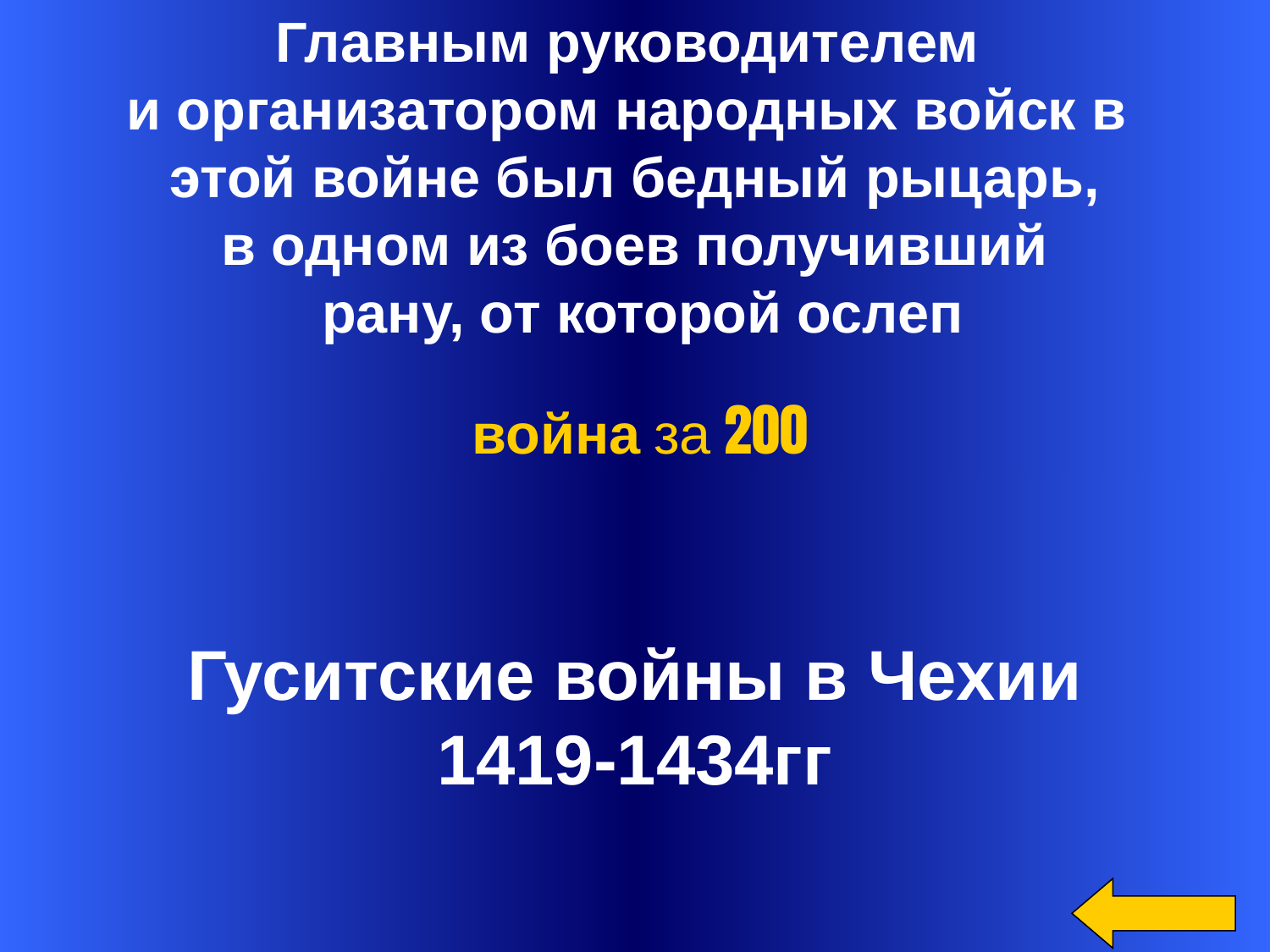

Главным руководителем
и организатором народных войск в
этой войне был бедный рыцарь,
в одном из боев получивший
 рану, от которой ослеп
война за 200
Гуситские войны в Чехии
1419-1434гг